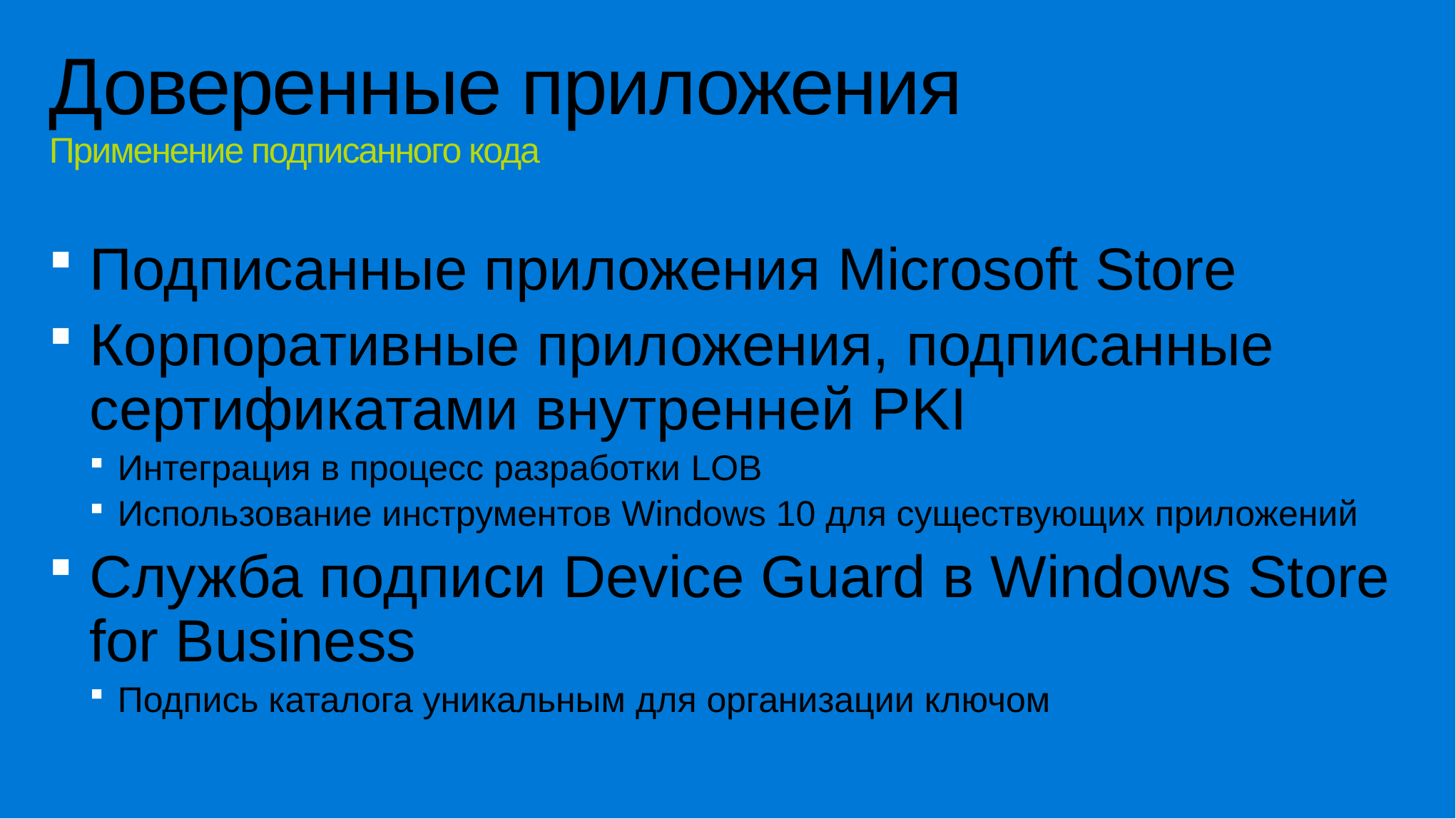

# Доверенные приложения Применение подписанного кода
Подписанные приложения Microsoft Store
Корпоративные приложения, подписанные сертификатами внутренней PKI
Интеграция в процесс разработки LOB
Использование инструментов Windows 10 для существующих приложений
Служба подписи Device Guard в Windows Store for Business
Подпись каталога уникальным для организации ключом